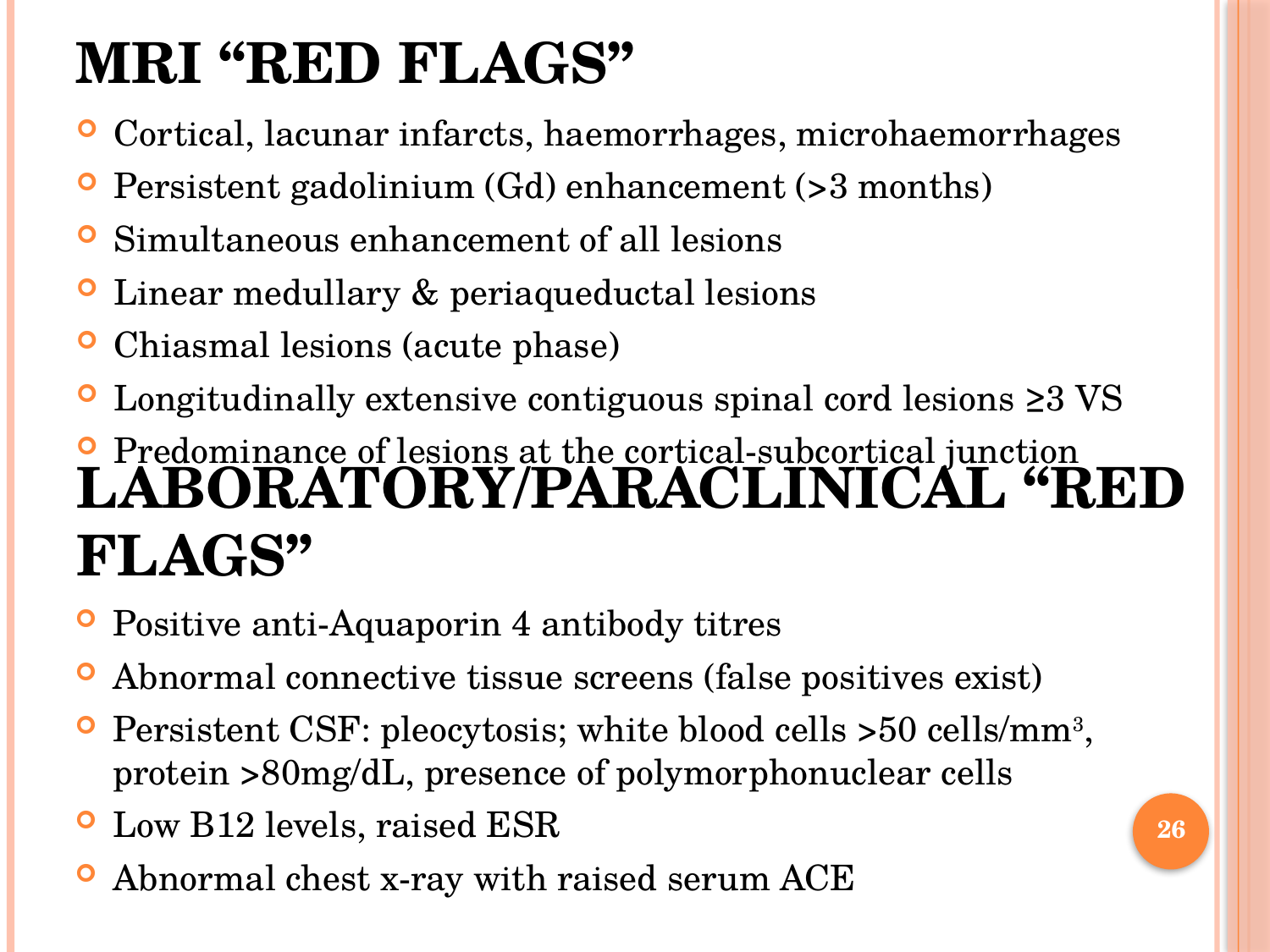

# MRI “Red flags”
Cortical, lacunar infarcts, haemorrhages, microhaemorrhages
Persistent gadolinium (Gd) enhancement (>3 months)
Simultaneous enhancement of all lesions
Linear medullary & periaqueductal lesions
Chiasmal lesions (acute phase)
Longitudinally extensive contiguous spinal cord lesions ≥3 VS
Predominance of lesions at the cortical-subcortical junction

Laboratory/paraclinical “Red flags”
Positive anti-Aquaporin 4 antibody titres
Abnormal connective tissue screens (false positives exist)
Persistent CSF: pleocytosis; white blood cells >50 cells/mm3, protein >80mg/dL, presence of polymorphonuclear cells
Low B12 levels, raised ESR
Abnormal chest x-ray with raised serum ACE
26